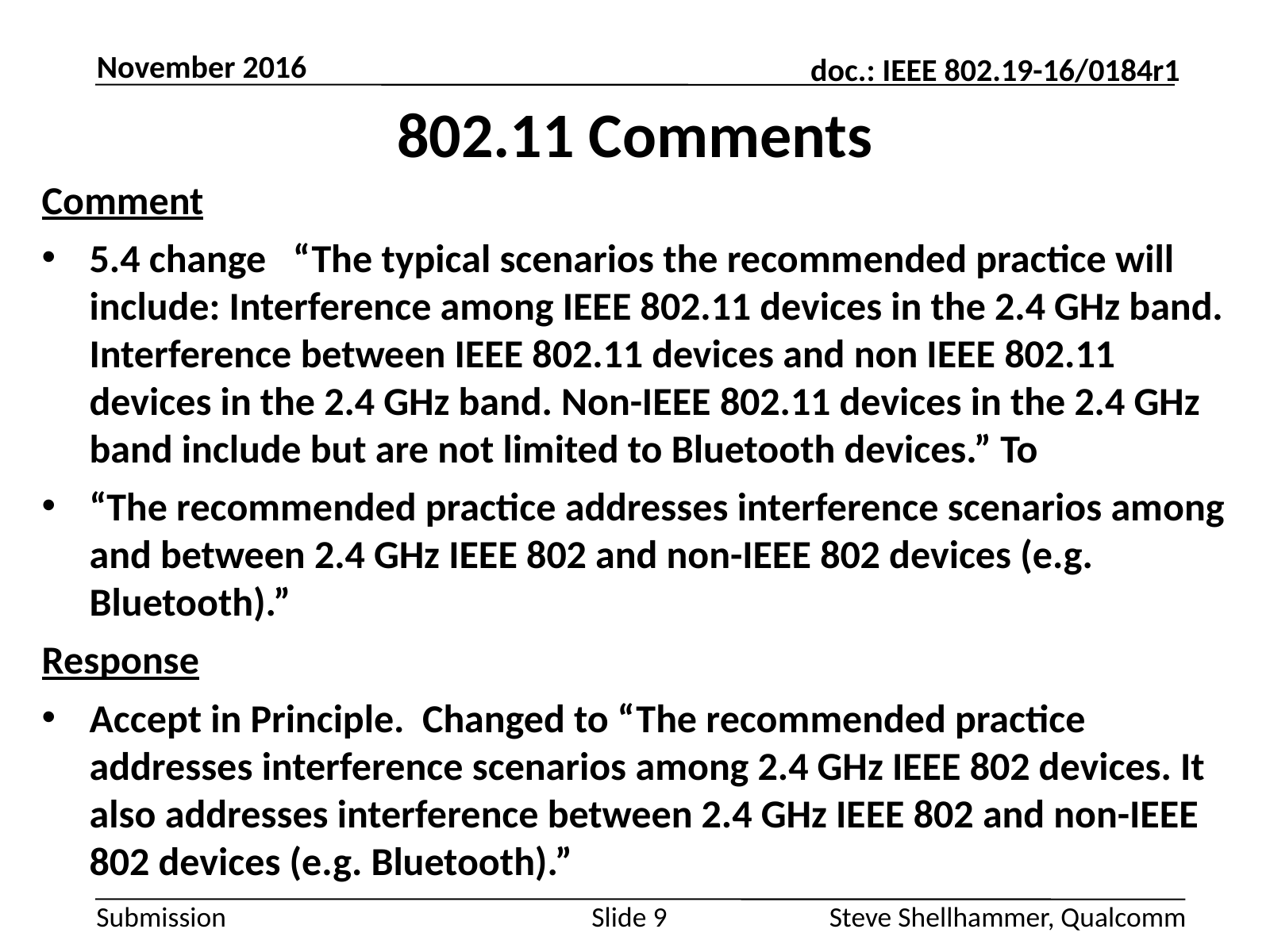

November 2016
# 802.11 Comments
Comment
5.4 change   “The typical scenarios the recommended practice will include: Interference among IEEE 802.11 devices in the 2.4 GHz band. Interference between IEEE 802.11 devices and non IEEE 802.11 devices in the 2.4 GHz band. Non-IEEE 802.11 devices in the 2.4 GHz band include but are not limited to Bluetooth devices.” To
“The recommended practice addresses interference scenarios among and between 2.4 GHz IEEE 802 and non-IEEE 802 devices (e.g. Bluetooth).”
Response
Accept in Principle.  Changed to “The recommended practice addresses interference scenarios among 2.4 GHz IEEE 802 devices. It also addresses interference between 2.4 GHz IEEE 802 and non-IEEE 802 devices (e.g. Bluetooth).”

Slide 9
Steve Shellhammer, Qualcomm